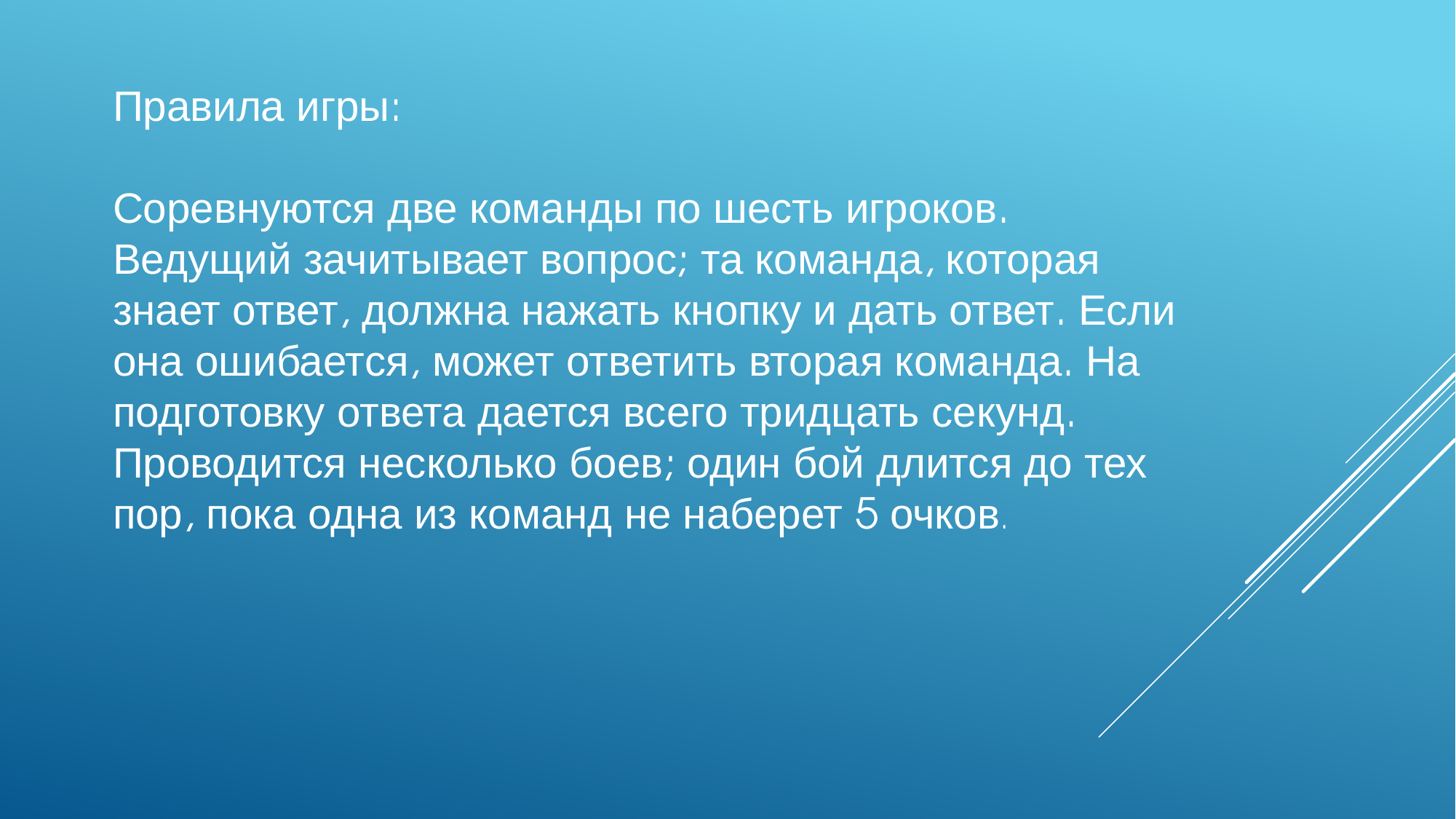

Правила игры:

Соревнуются две команды по шесть игроков. Ведущий зачитывает вопрос; та команда, которая знает ответ, должна нажать кнопку и дать ответ. Если она ошибается, может ответить вторая команда. На подготовку ответа дается всего тридцать секунд. Проводится несколько боев; один бой длится до тех пор, пока одна из команд не наберет 5 очков.